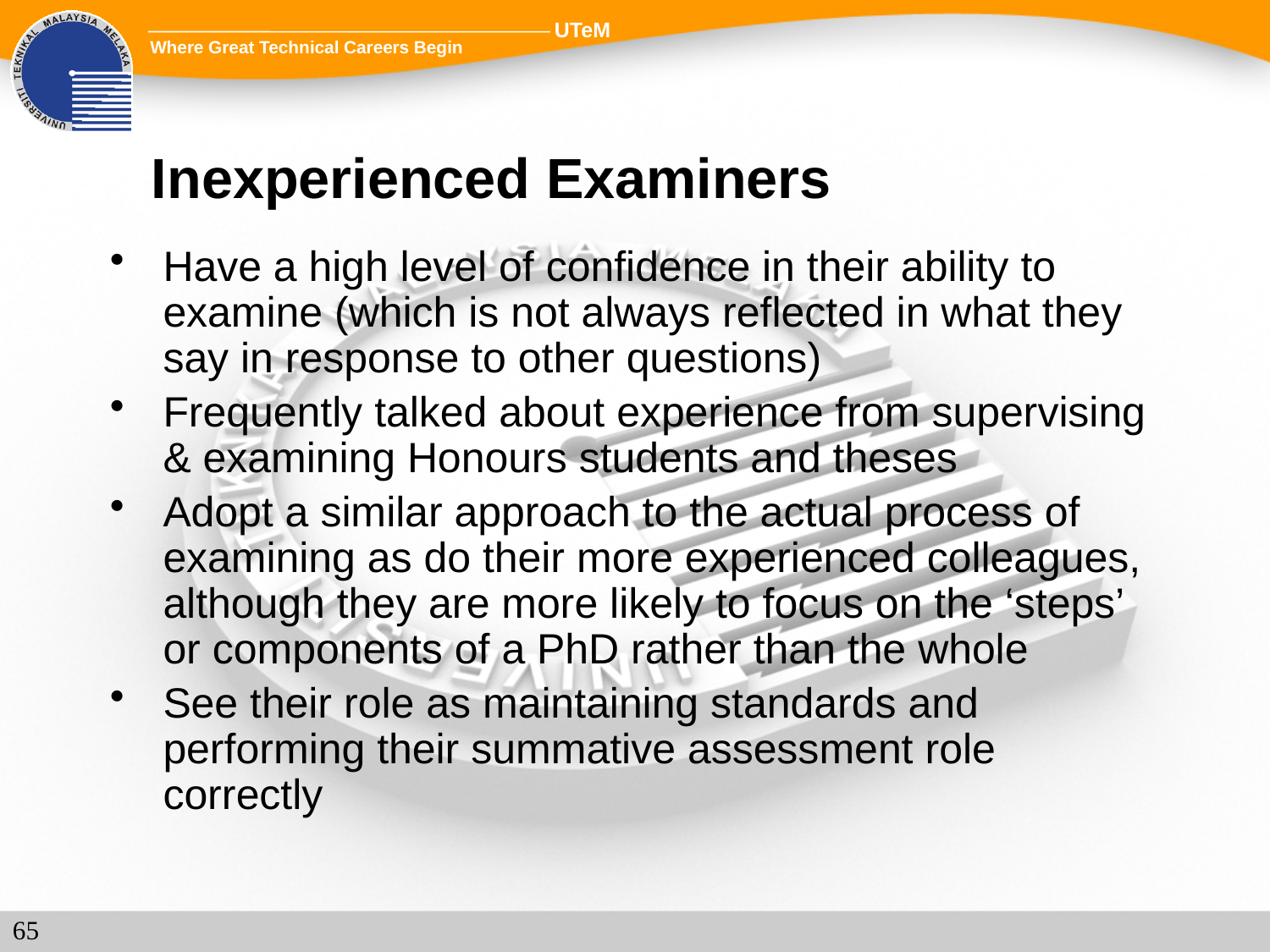

# Inexperienced Examiners
Have a high level of confidence in their ability to examine (which is not always reflected in what they say in response to other questions)
Frequently talked about experience from supervising & examining Honours students and theses
Adopt a similar approach to the actual process of examining as do their more experienced colleagues, although they are more likely to focus on the ‘steps’ or components of a PhD rather than the whole
See their role as maintaining standards and performing their summative assessment role correctly